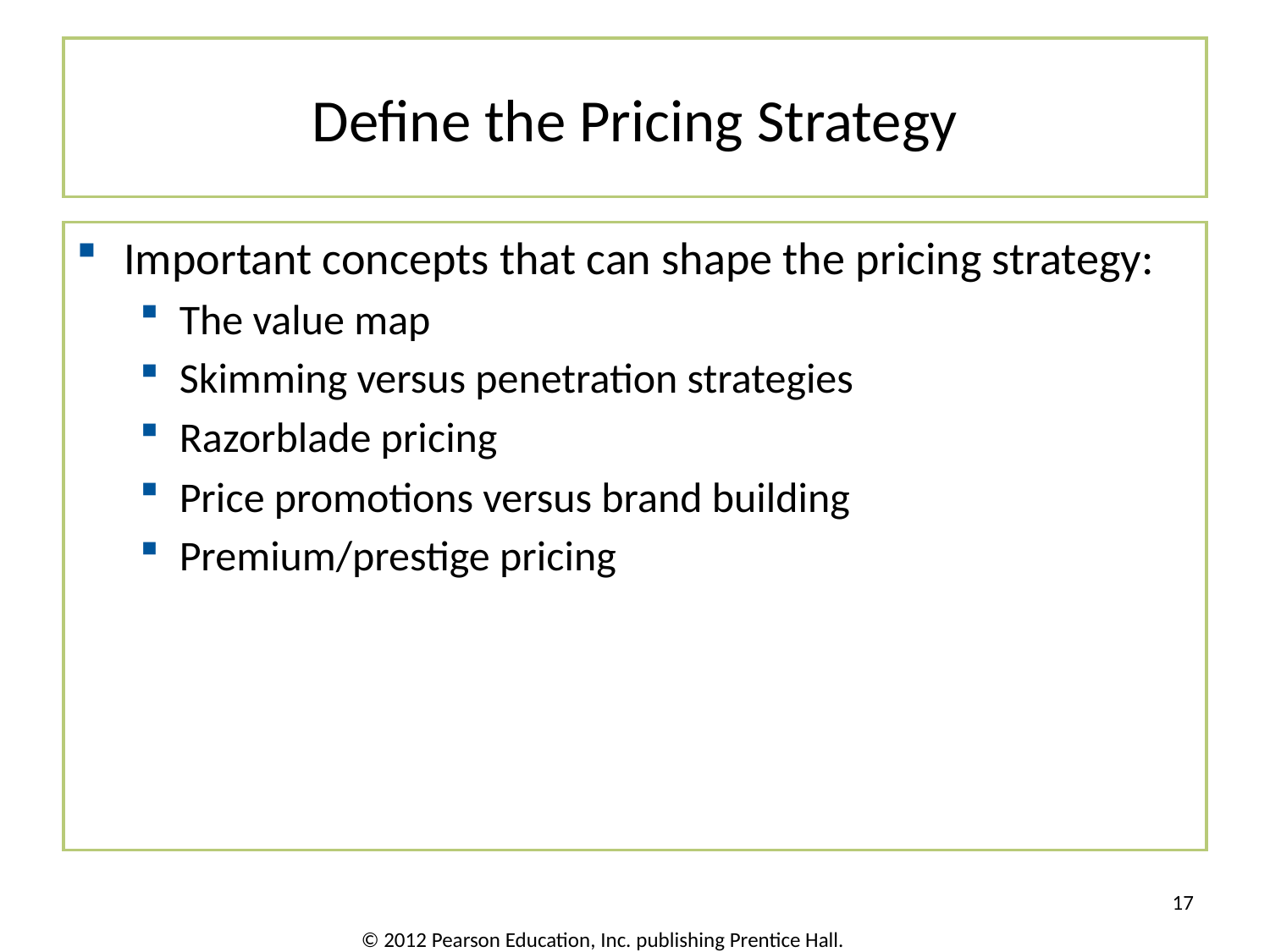

# Define the Pricing Strategy
Important concepts that can shape the pricing strategy:
The value map
Skimming versus penetration strategies
Razorblade pricing
Price promotions versus brand building
Premium/prestige pricing

17